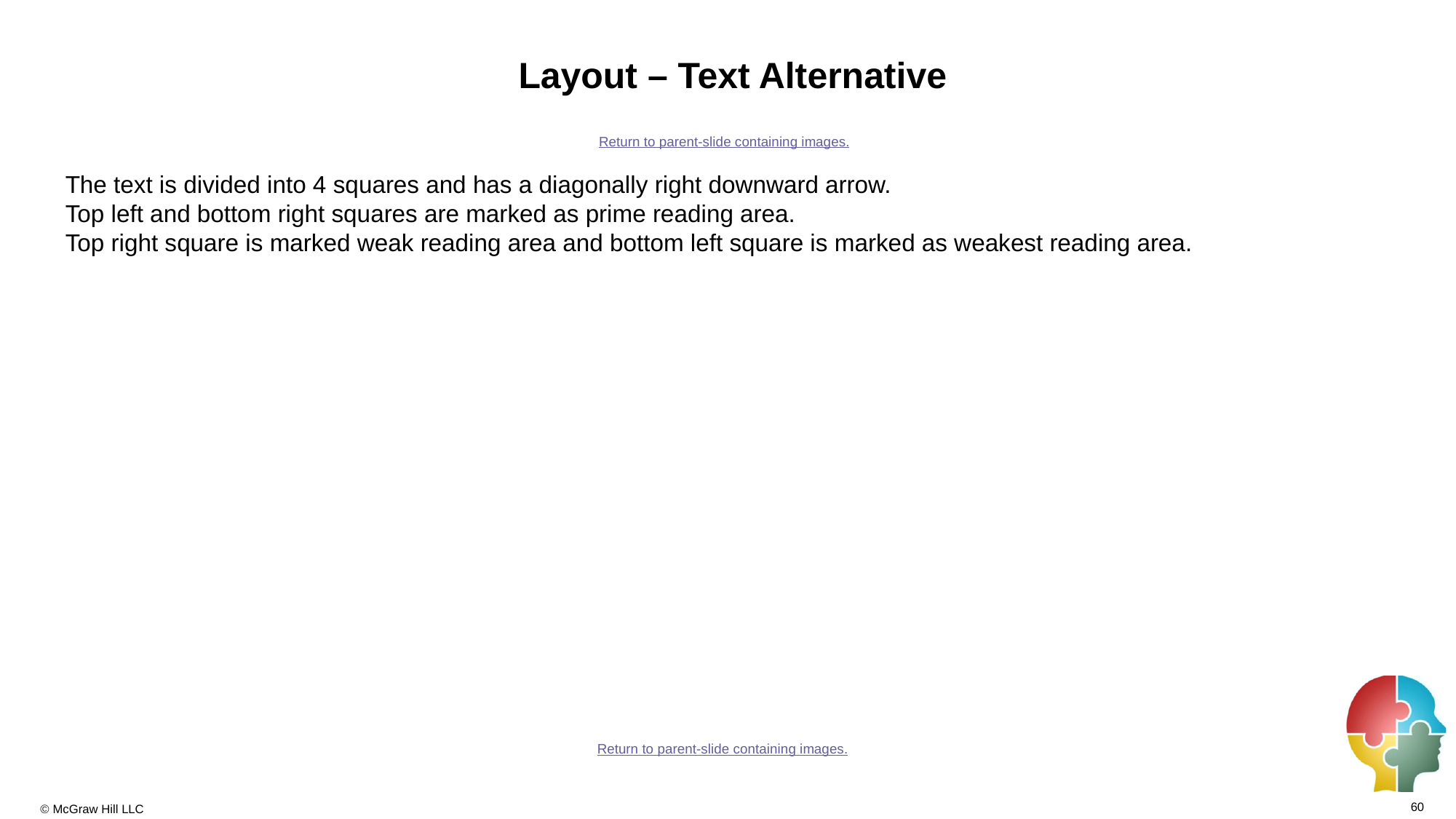

# Layout – Text Alternative
Return to parent-slide containing images.
The text is divided into 4 squares and has a diagonally right downward arrow.
Top left and bottom right squares are marked as prime reading area.
Top right square is marked weak reading area and bottom left square is marked as weakest reading area.
Return to parent-slide containing images.
60